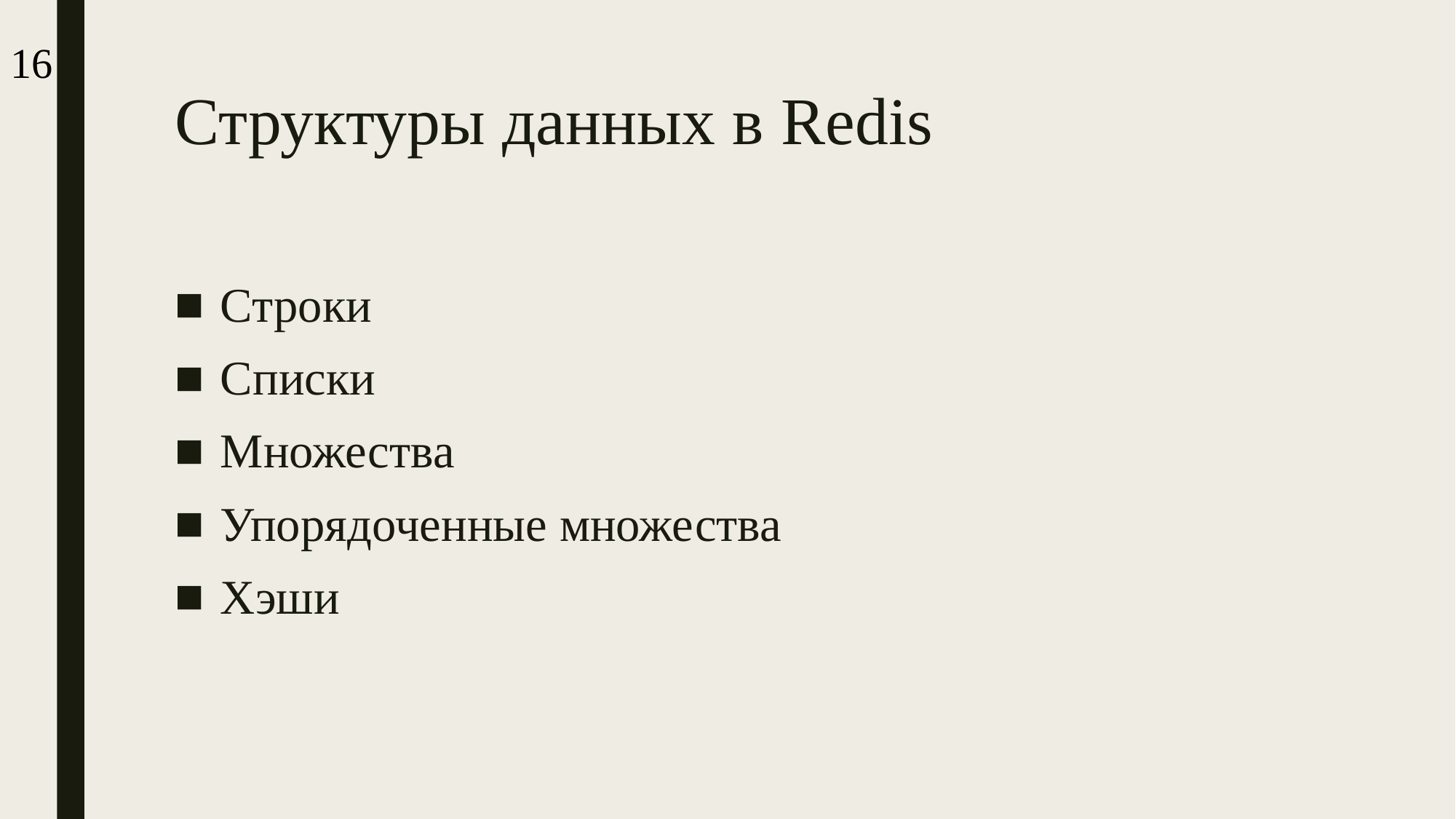

16
# Структуры данных в Redis
Строки
Списки
Множества
Упорядоченные множества
Хэши